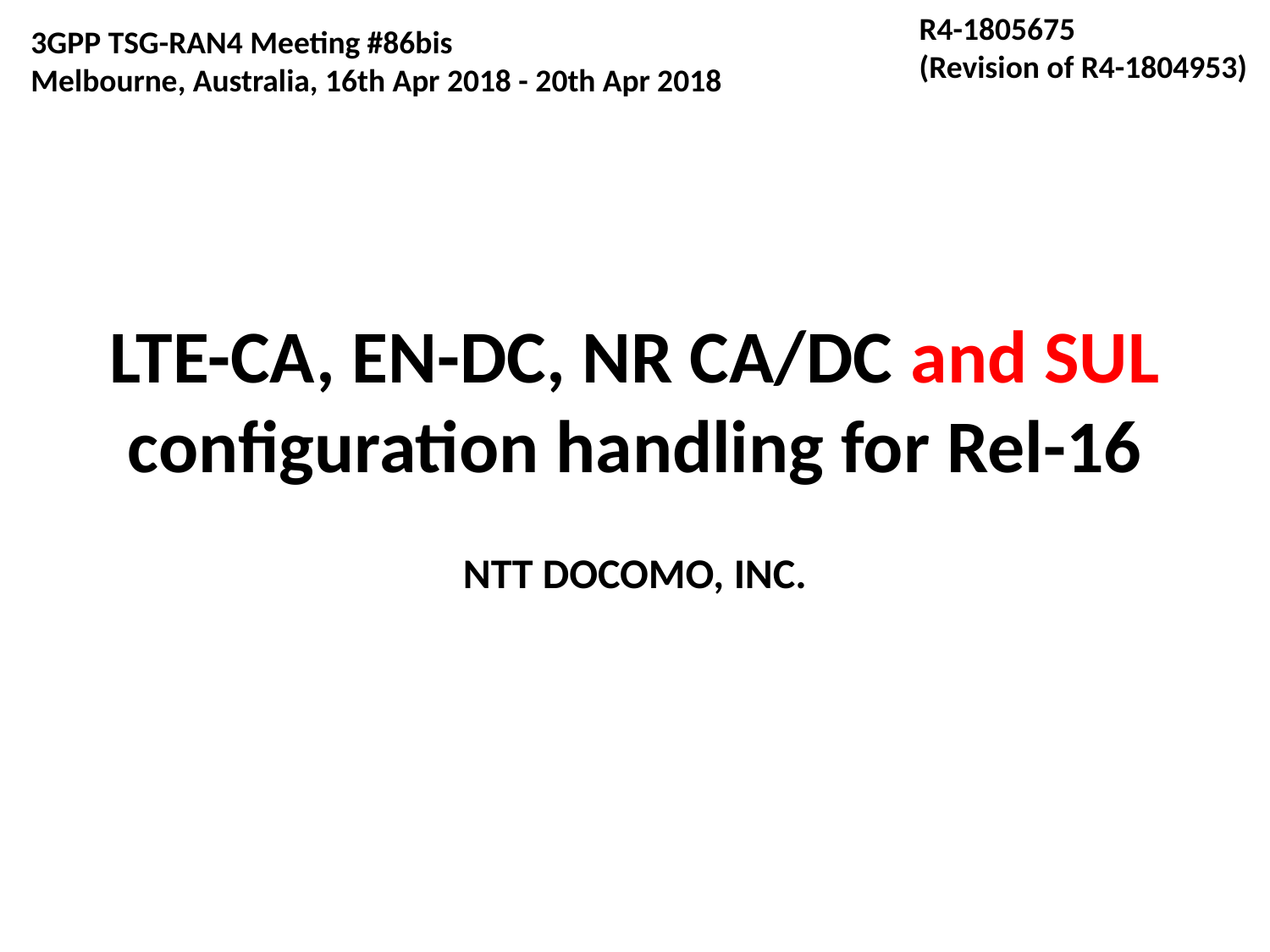

R4-1805675
(Revision of R4-1804953)
3GPP TSG-RAN4 Meeting #86bis
Melbourne, Australia, 16th Apr 2018 - 20th Apr 2018
# LTE-CA, EN-DC, NR CA/DC and SUL configuration handling for Rel-16
NTT DOCOMO, INC.